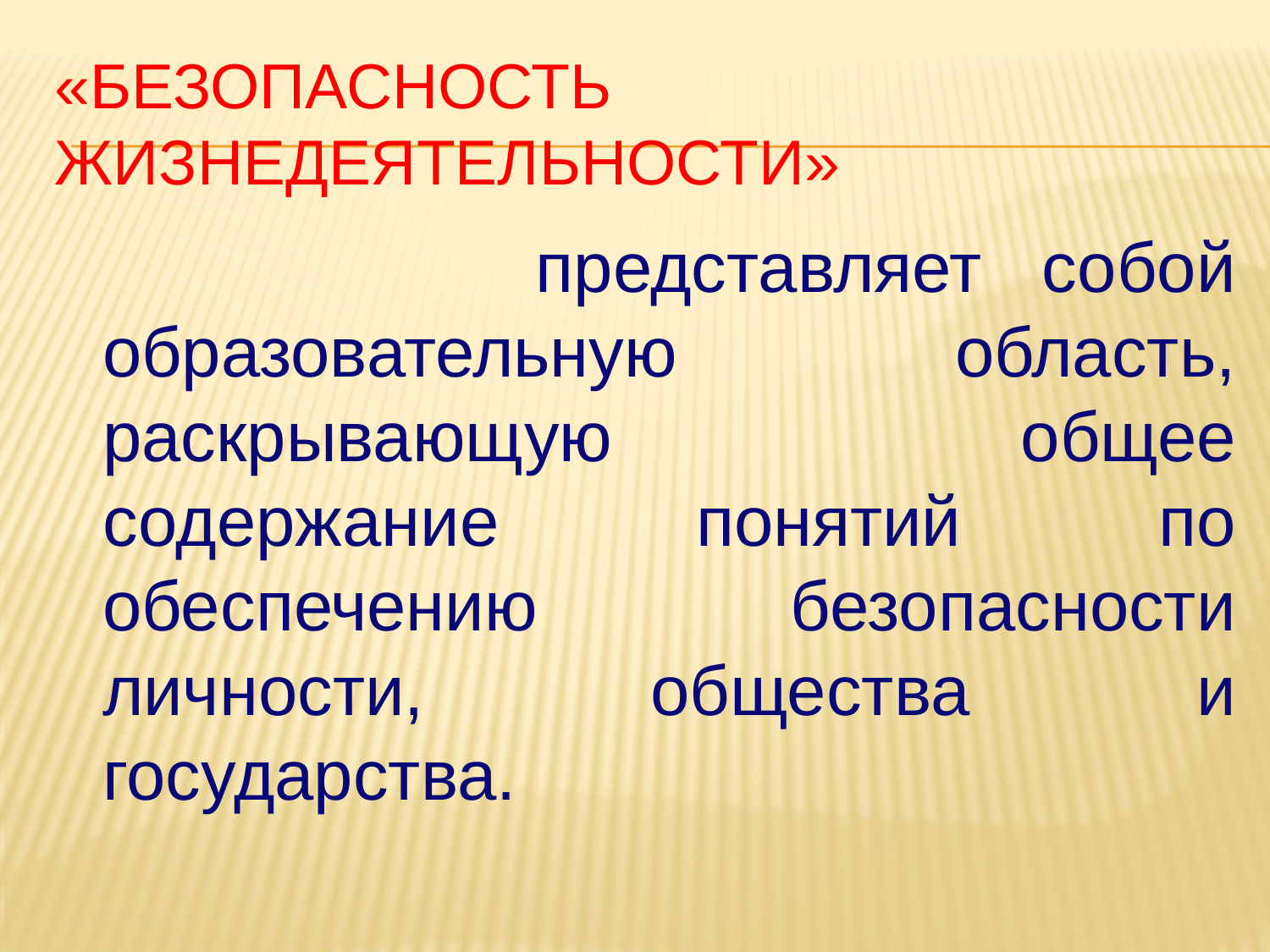

# «Безопасность жизнедеятельности»
        представляет собой образовательную область, раскрывающую общее содержание понятий по обеспечению безопасности личности, общества и государства.